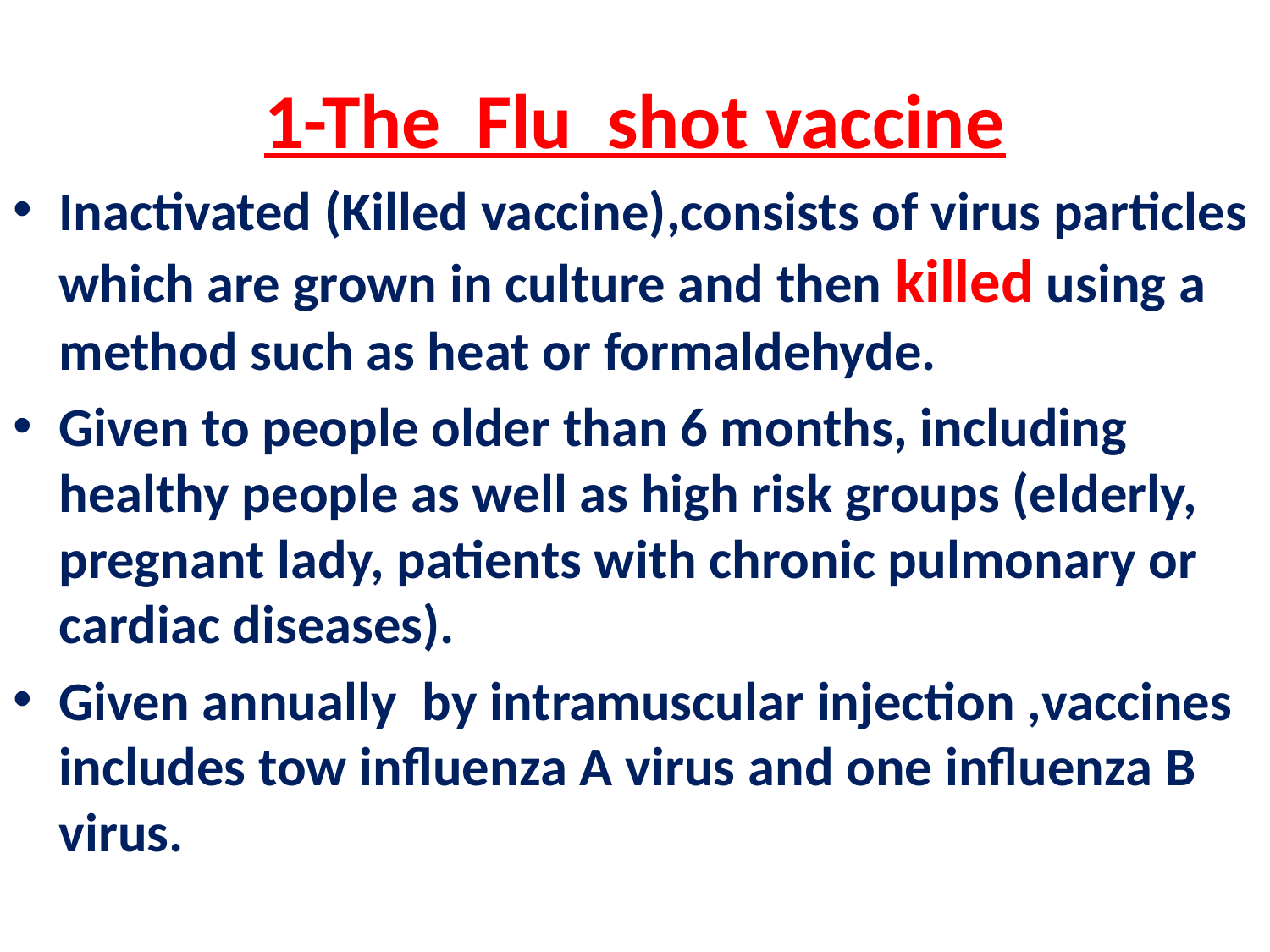

# 1-The  Flu  shot vaccine
Inactivated (Killed vaccine),consists of virus particles which are grown in culture and then killed using a method such as heat or formaldehyde.
Given to people older than 6 months, including healthy people as well as high risk groups (elderly,  pregnant lady, patients with chronic pulmonary or cardiac diseases).
Given annually  by intramuscular injection ,vaccines includes tow influenza A virus and one influenza B virus.